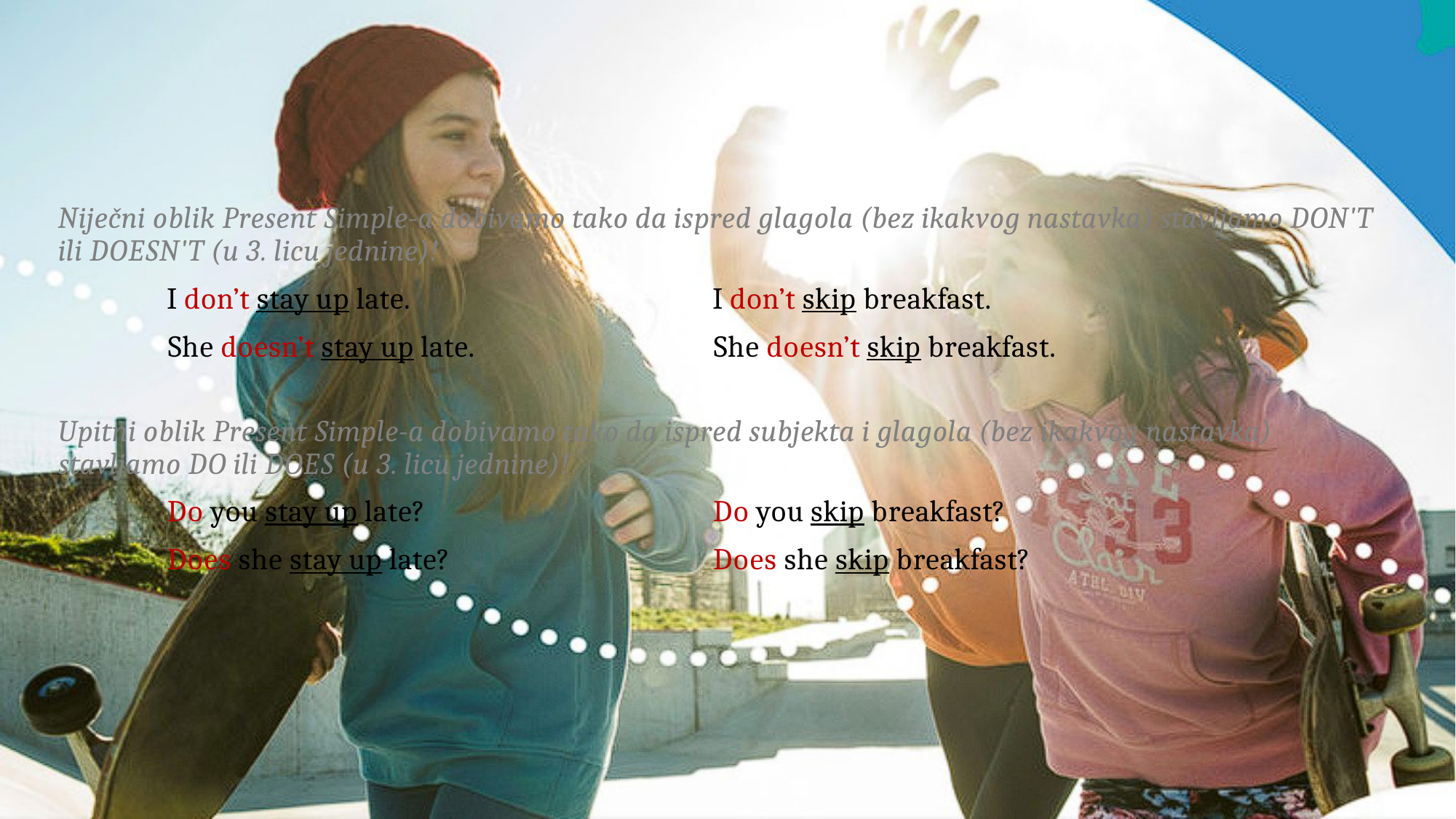

Niječni oblik Present Simple-a dobivamo tako da ispred glagola (bez ikakvog nastavka) stavljamo DON'T ili DOESN'T (u 3. licu jednine)!
	I don’t stay up late.			I don’t skip breakfast.
	She doesn’t stay up late.			She doesn’t skip breakfast.
Upitni oblik Present Simple-a dobivamo tako da ispred subjekta i glagola (bez ikakvog nastavka) stavljamo DO ili DOES (u 3. licu jednine)!
	Do you stay up late?			Do you skip breakfast?
	Does she stay up late?			Does she skip breakfast?